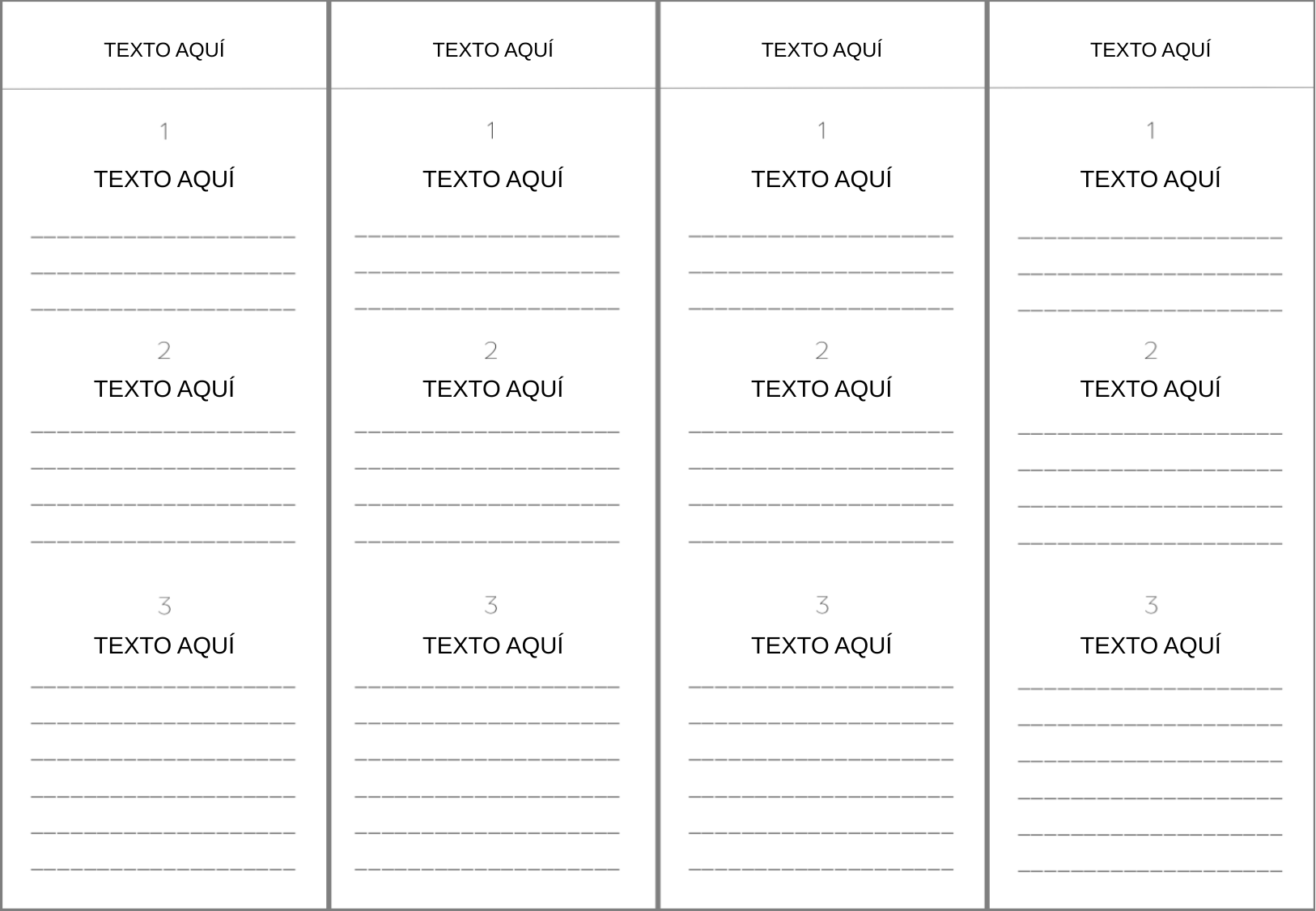

TEXTO AQUÍ
TEXTO AQUÍ
TEXTO AQUÍ
TEXTO AQUÍ
TEXTO AQUÍ
TEXTO AQUÍ
TEXTO AQUÍ
TEXTO AQUÍ
TEXTO AQUÍ
TEXTO AQUÍ
TEXTO AQUÍ
TEXTO AQUÍ
TEXTO AQUÍ
TEXTO AQUÍ
TEXTO AQUÍ
TEXTO AQUÍ